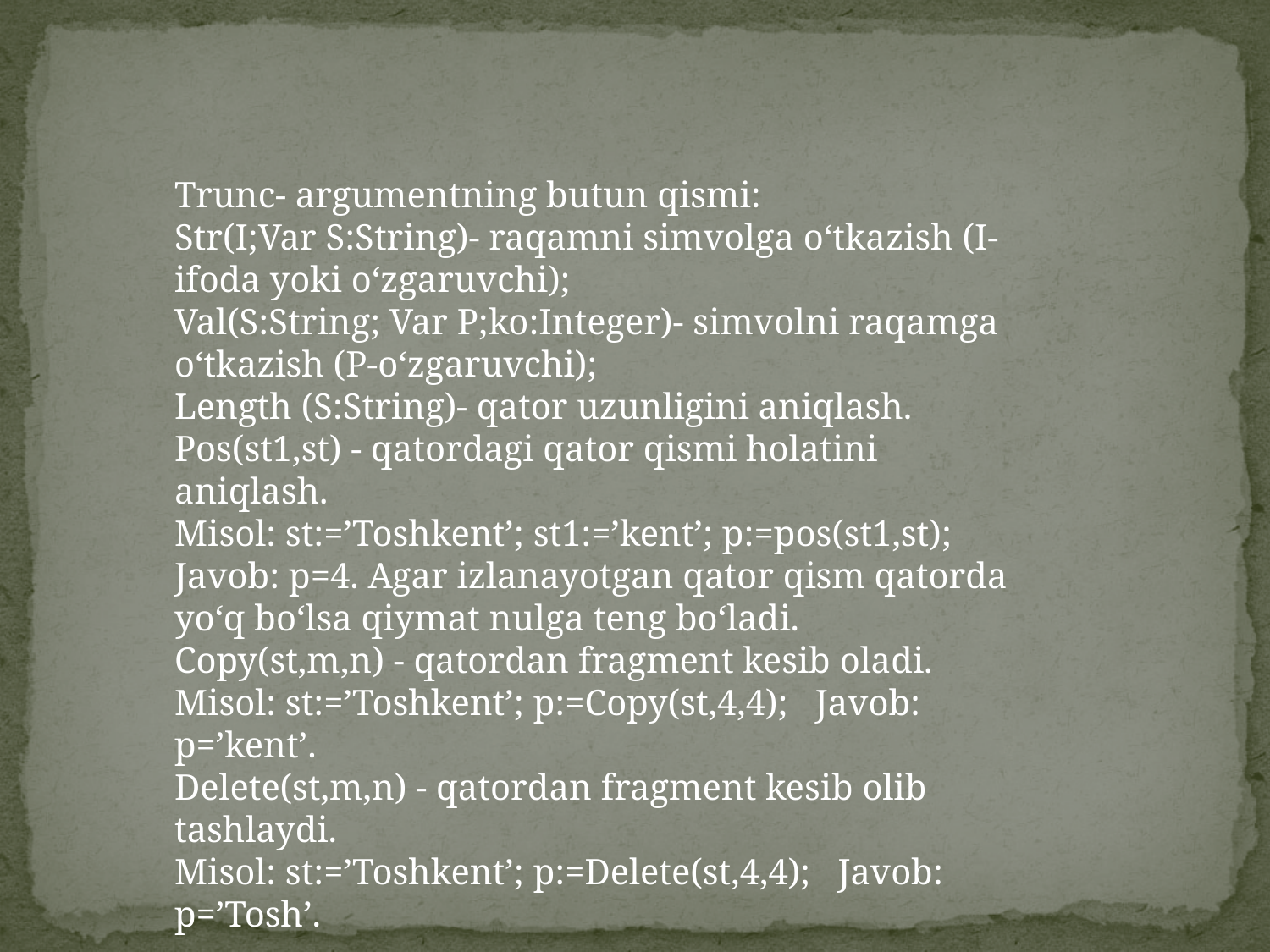

Trunc- argumentning butun qismi:
Str(I;Var S:String)- raqamni simvolga o‘tkazish (I-ifoda yoki o‘zgaruvchi);
Val(S:String; Var P;ko:Integer)- simvolni raqamga o‘tkazish (P-o‘zgaruvchi);
Length (S:String)- qator uzunligini aniqlash. 
Pos(st1,st) - qatordagi qator qismi holatini aniqlash.
Misol: st:=’Toshkent’; st1:=’kent’; p:=pos(st1,st); Javob: p=4. Agar izlanayotgan qator qism qatorda yo‘q bo‘lsa qiymat nulga teng bo‘ladi. 
Copy(st,m,n) - qatordan fragment kesib oladi.
Misol: st:=’Toshkent’; p:=Copy(st,4,4);   Javob: p=’kent’.
Delete(st,m,n) - qatordan fragment kesib olib tashlaydi.
Misol: st:=’Toshkent’; p:=Delete(st,4,4);   Javob: p=’Tosh’.